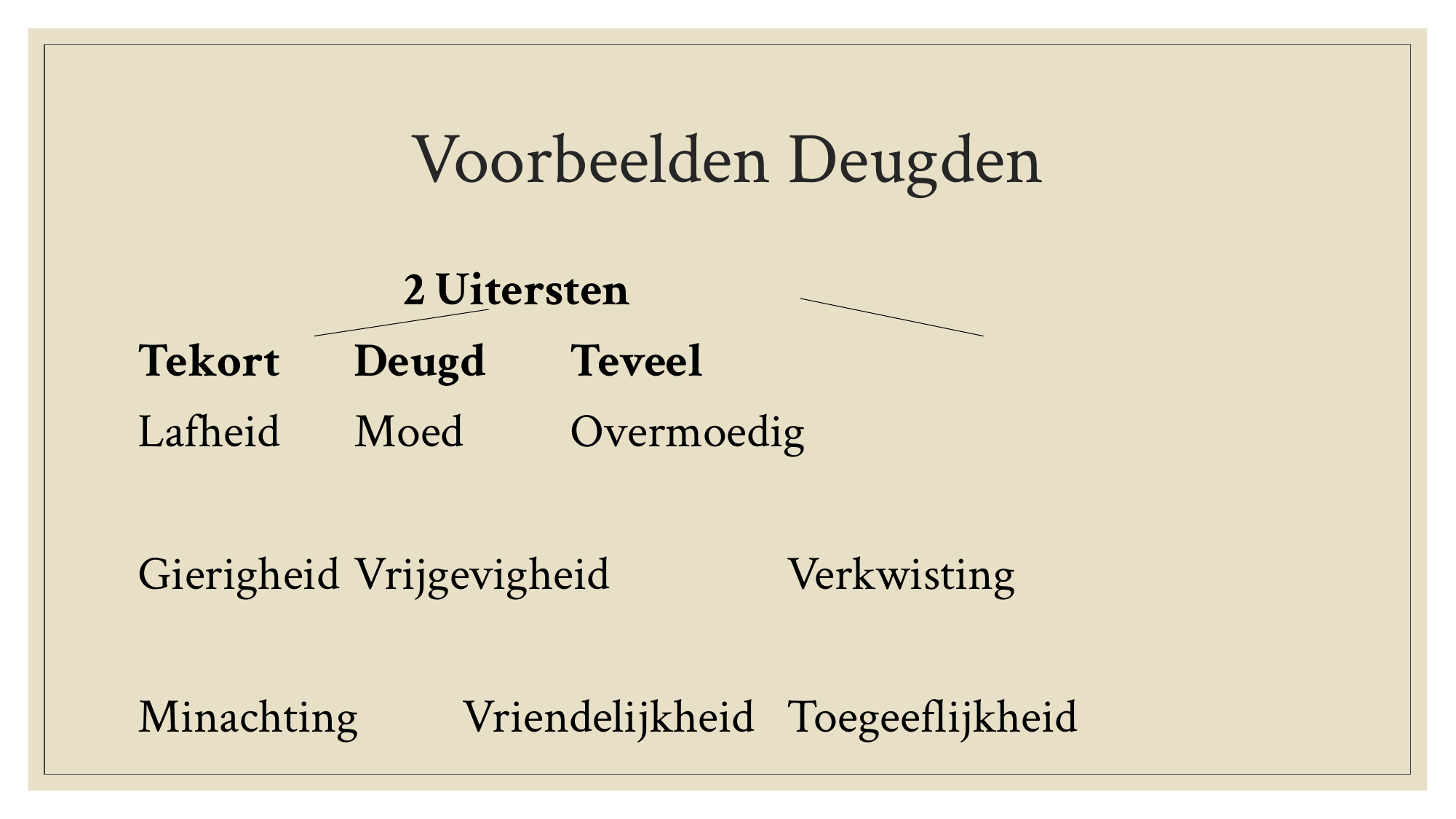

# Voorbeelden Deugden
		    	     2 Uitersten
Tekort			Deugd			Teveel
Lafheid			Moed			Overmoedig

Gierigheid 			Vrijgevigheid		Verkwisting

Minachting			Vriendelijkheid		Toegeeflijkheid